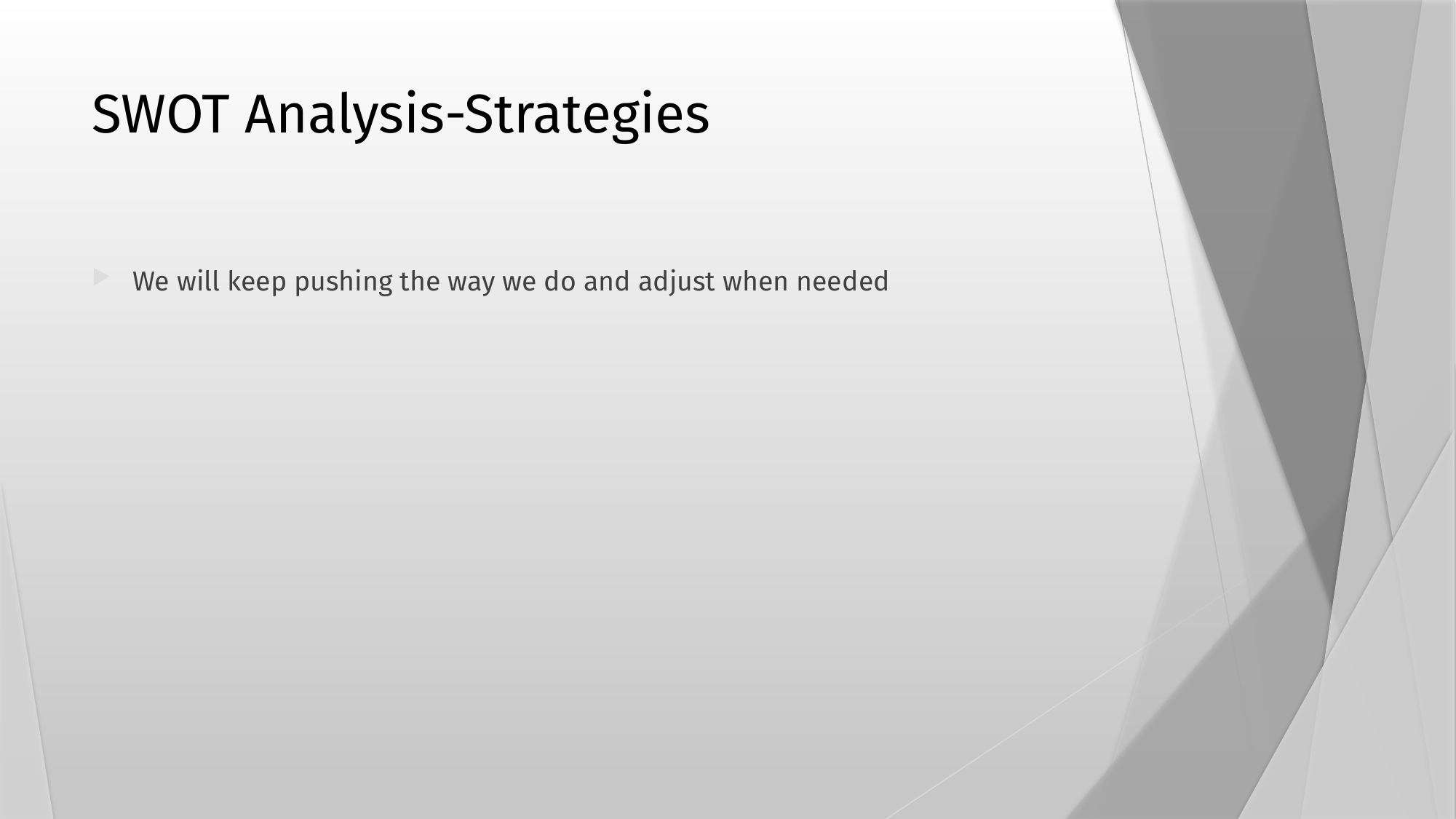

# SWOT Analysis-Strategies
We will keep pushing the way we do and adjust when needed